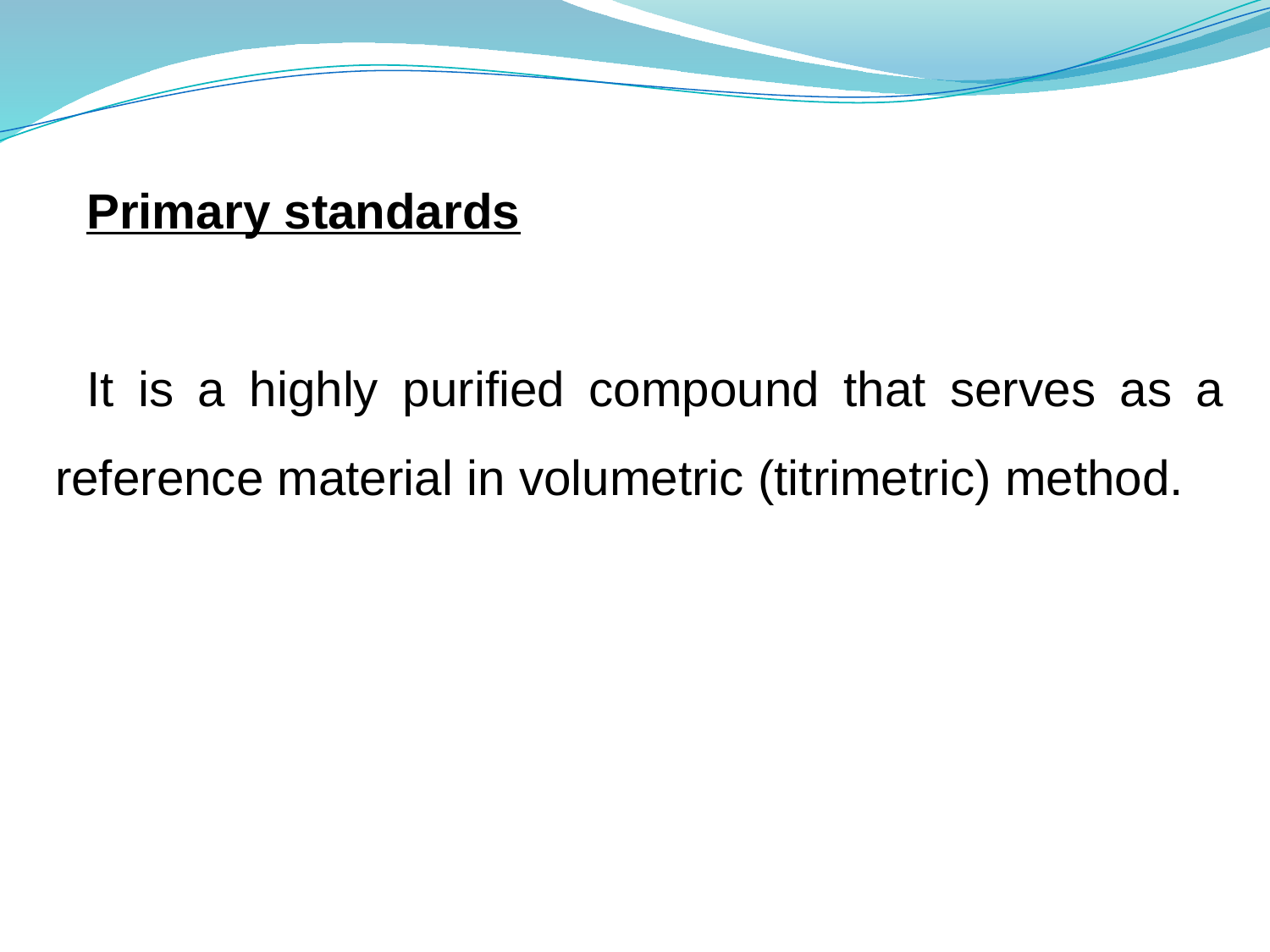

Primary standards

It is a highly purified compound that serves as a reference material in volumetric (titrimetric) method.